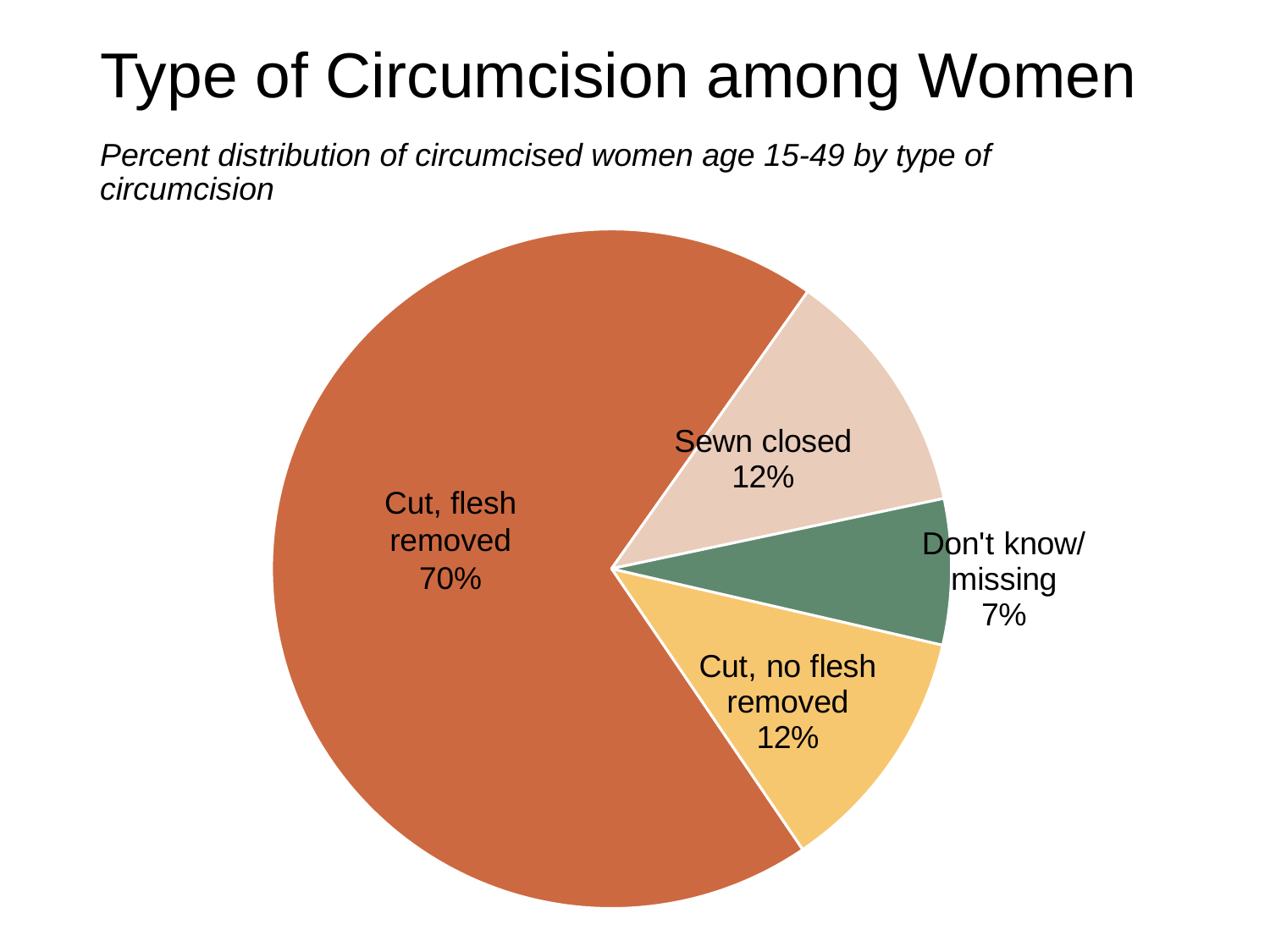

# Type of Circumcision among Women
Percent distribution of circumcised women age 15-49 by type of circumcision

### Chart

| Category | Sales |
|---|---|
| Cut, no flesh removed | 12.0 |
| Cut, flesh removed | 70.0 |
| Sewn closed | 12.0 |
| Don't know/ missing | 7.0 |
Cut, flesh removed
70%